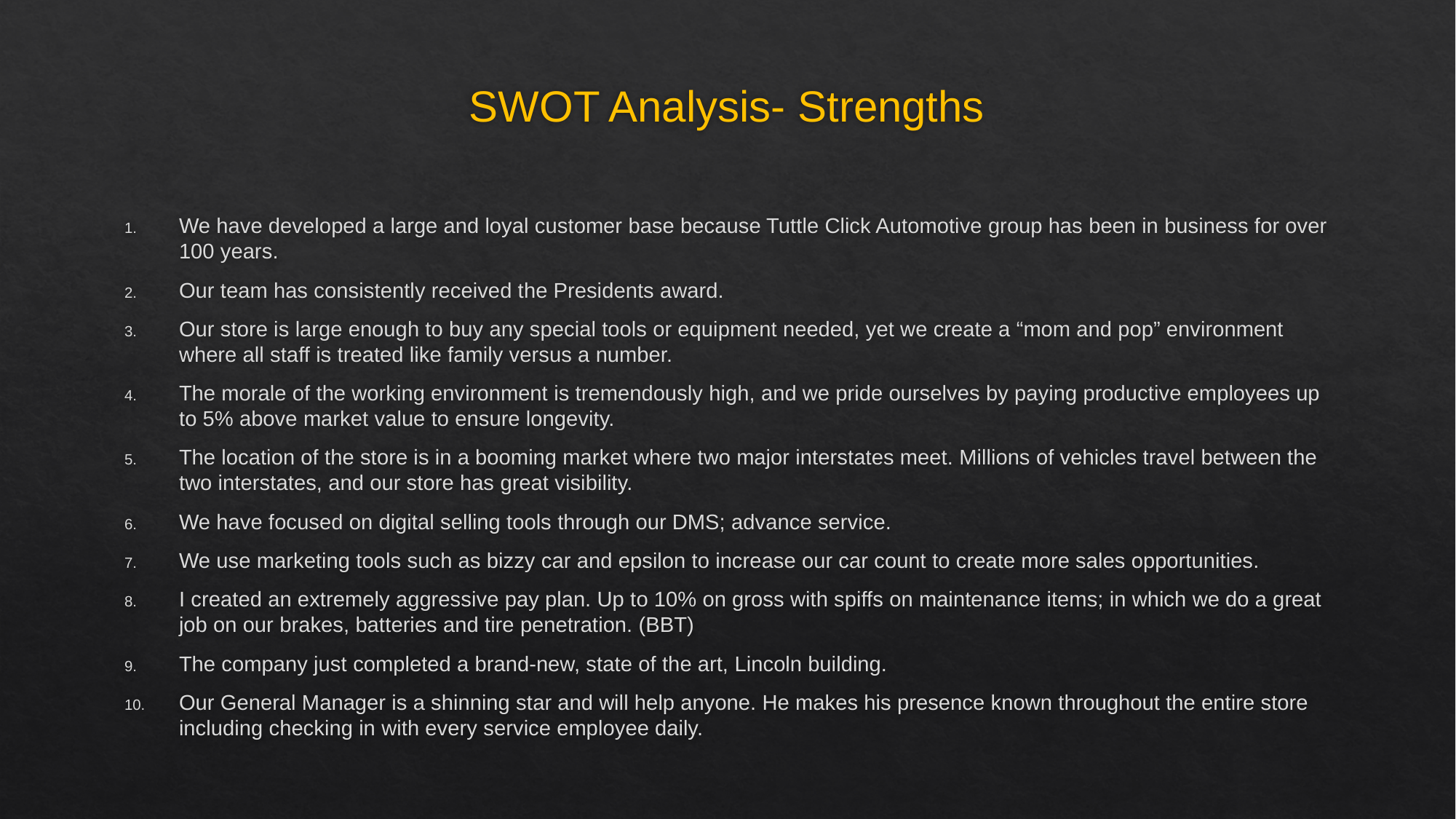

# SWOT Analysis- Strengths
We have developed a large and loyal customer base because Tuttle Click Automotive group has been in business for over 100 years.
Our team has consistently received the Presidents award.
Our store is large enough to buy any special tools or equipment needed, yet we create a “mom and pop” environment where all staff is treated like family versus a number.
The morale of the working environment is tremendously high, and we pride ourselves by paying productive employees up to 5% above market value to ensure longevity.
The location of the store is in a booming market where two major interstates meet. Millions of vehicles travel between the two interstates, and our store has great visibility.
We have focused on digital selling tools through our DMS; advance service.
We use marketing tools such as bizzy car and epsilon to increase our car count to create more sales opportunities.
I created an extremely aggressive pay plan. Up to 10% on gross with spiffs on maintenance items; in which we do a great job on our brakes, batteries and tire penetration. (BBT)
The company just completed a brand-new, state of the art, Lincoln building.
Our General Manager is a shinning star and will help anyone. He makes his presence known throughout the entire store including checking in with every service employee daily.